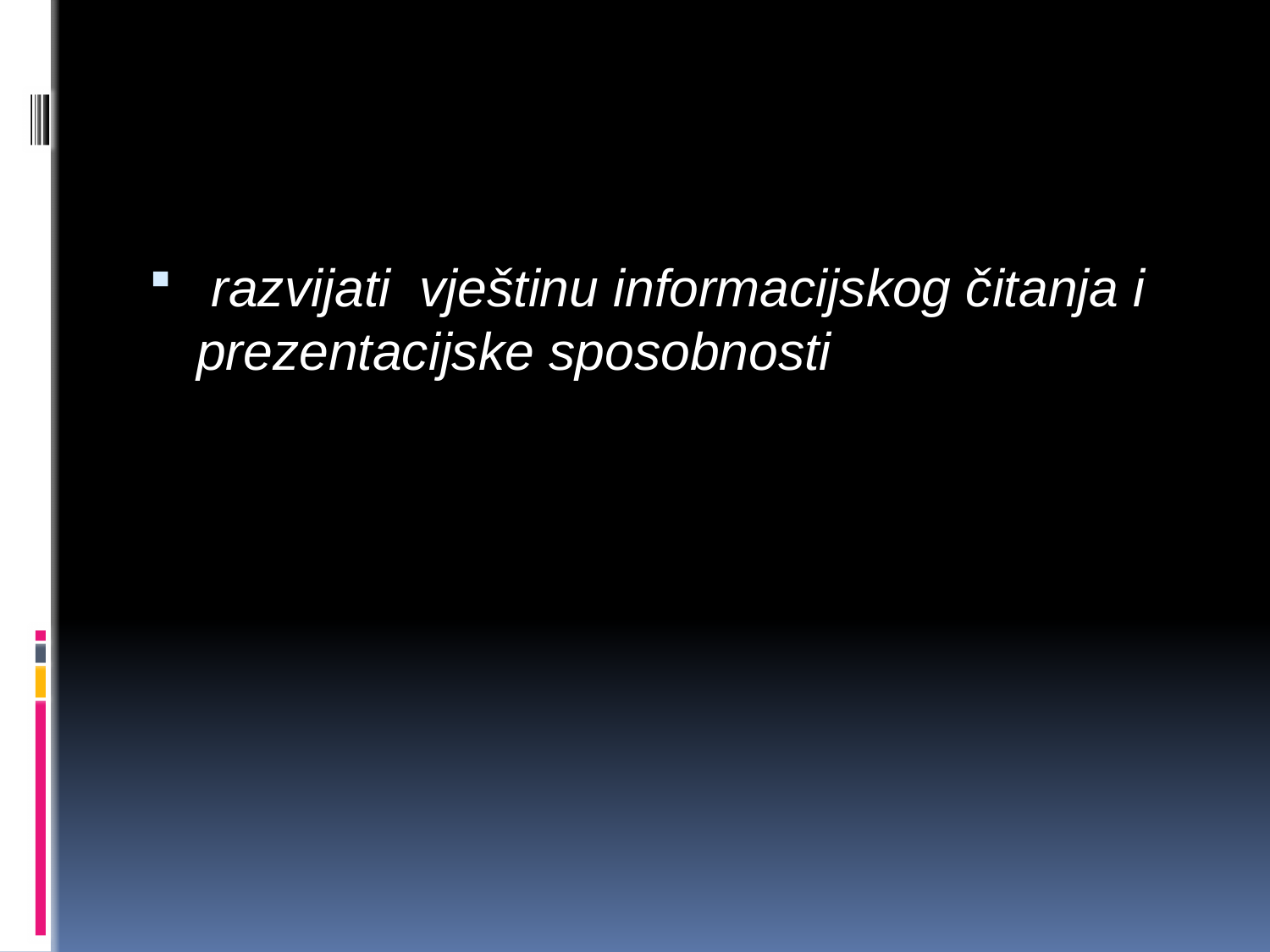

razvijati  vještinu informacijskog čitanja i prezentacijske sposobnosti